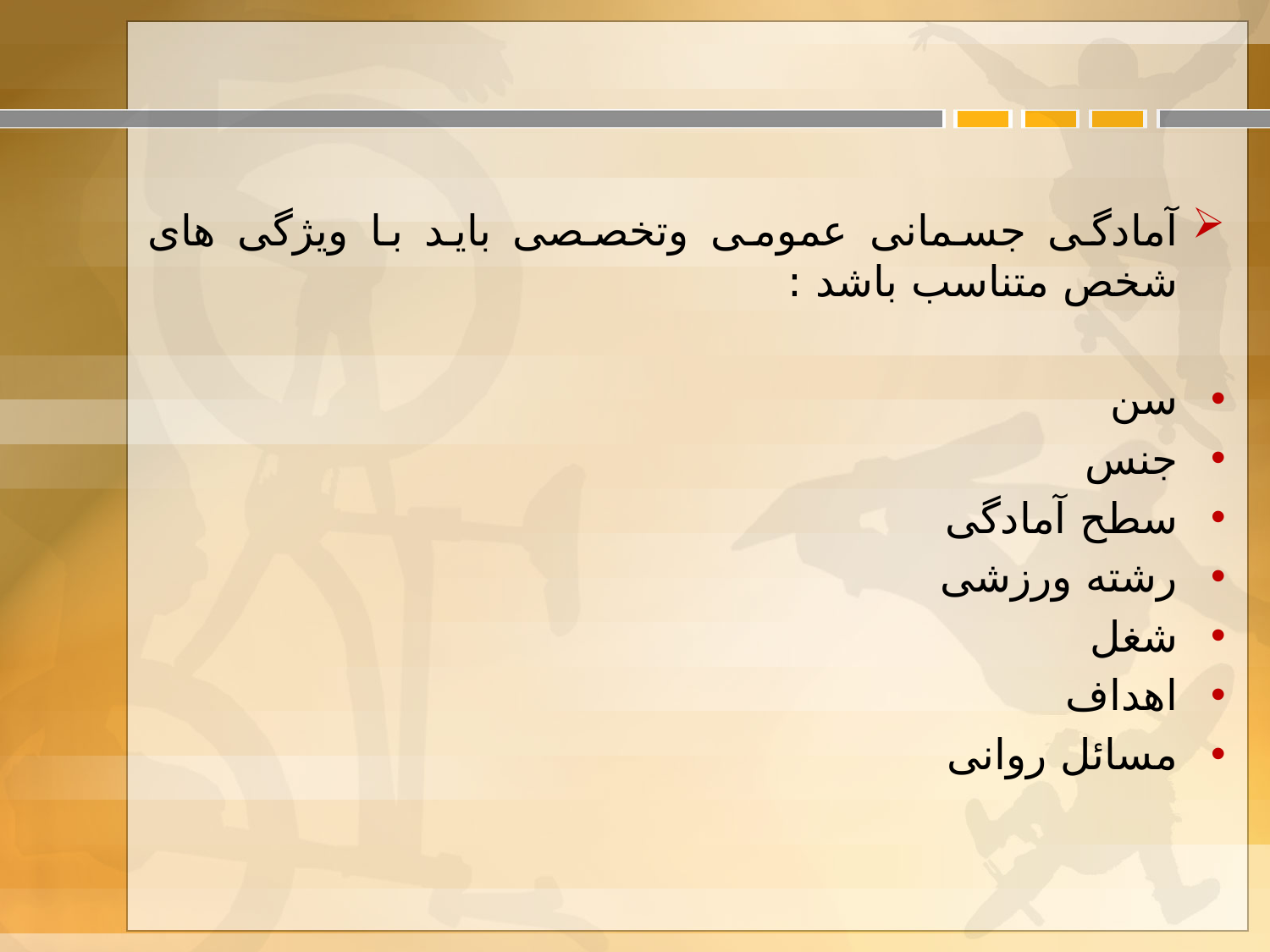

#

آمادگی جسمانی عمومی وتخصصی باید با ویژگی های شخص متناسب باشد :

سن
جنس
سطح آمادگی
رشته ورزشی
شغل
اهداف
مسائل روانی